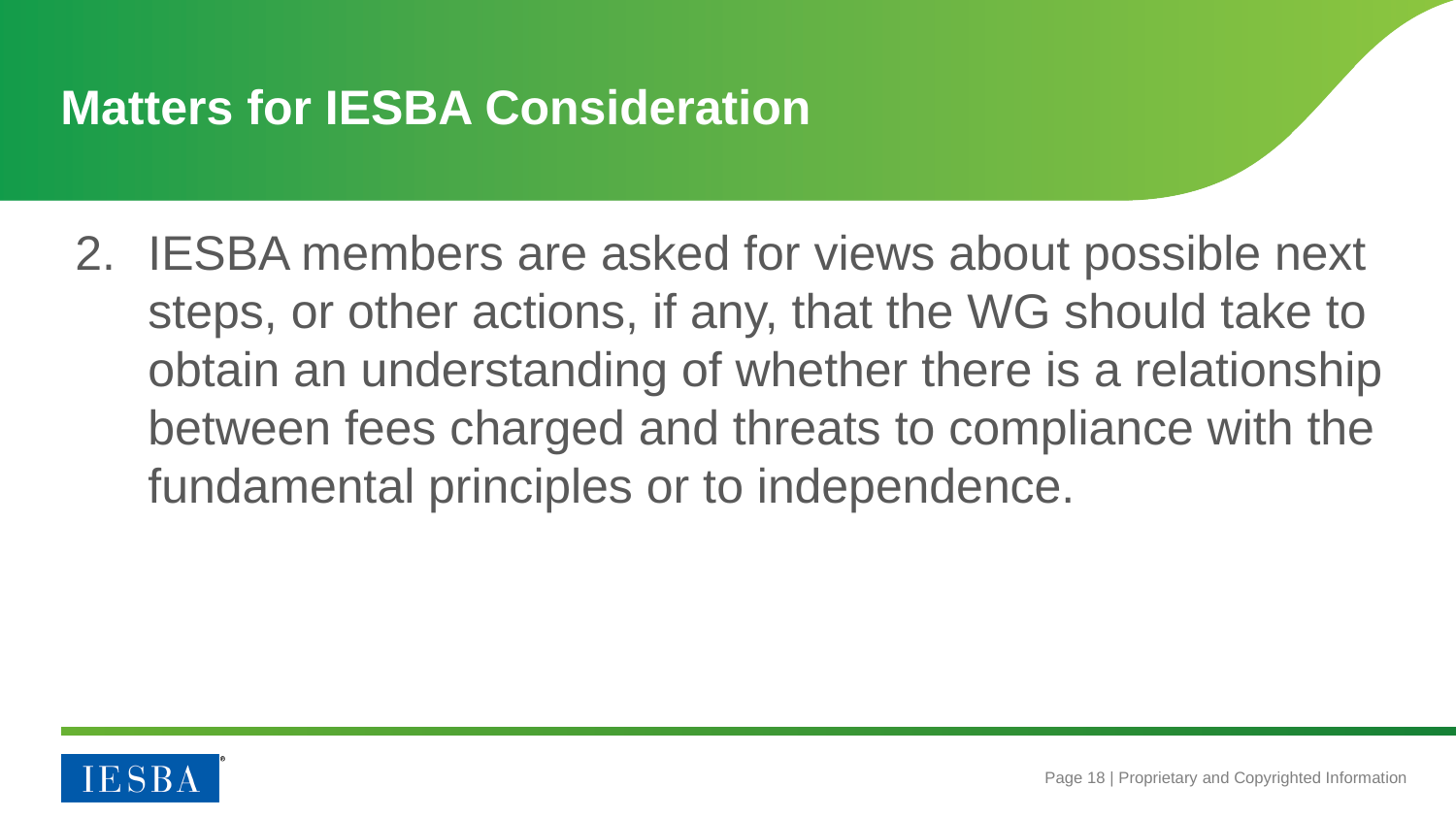

# Matters for IESBA Consideration
IESBA members are asked for views about possible next steps, or other actions, if any, that the WG should take to obtain an understanding of whether there is a relationship between fees charged and threats to compliance with the fundamental principles or to independence.